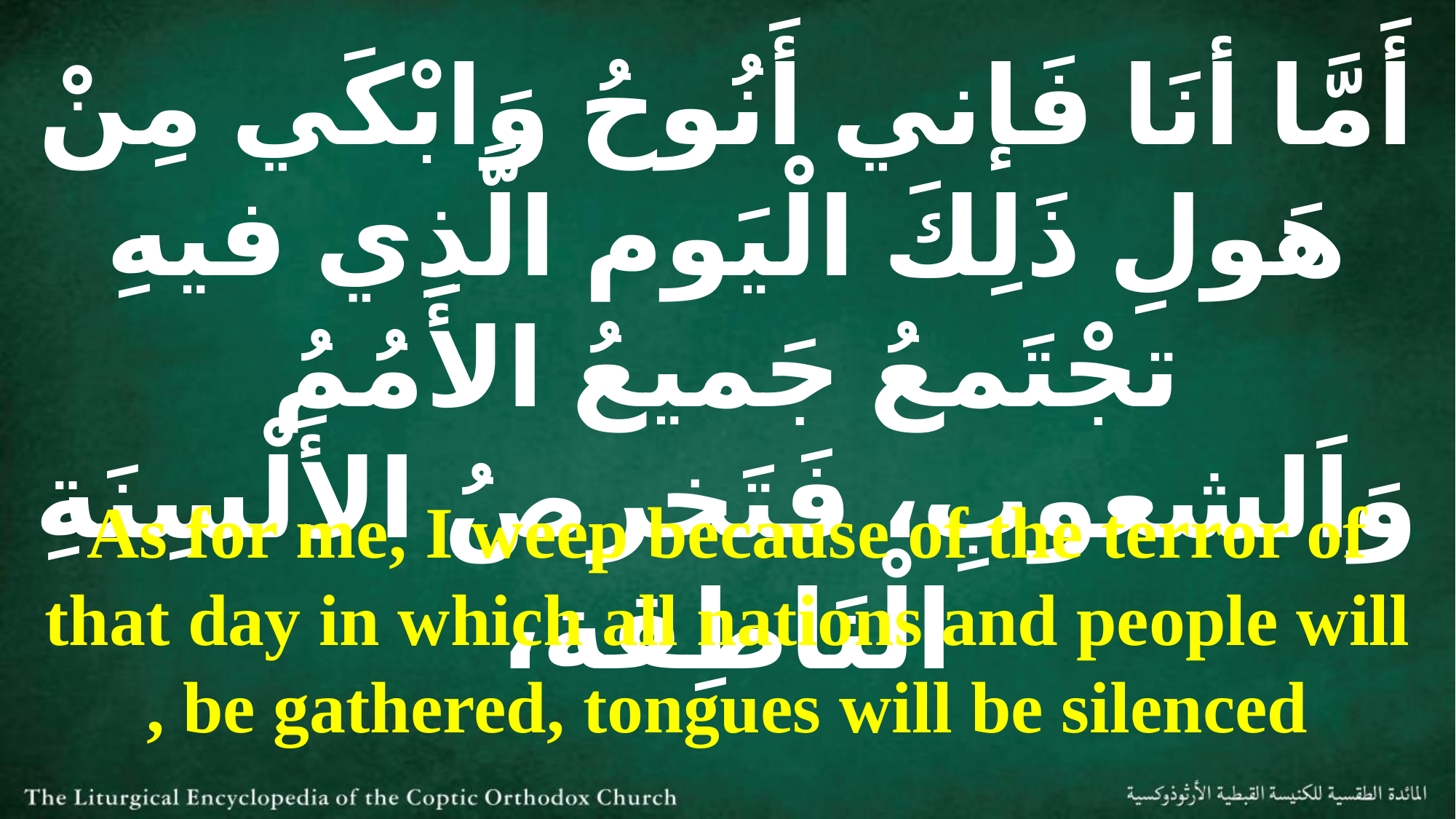

أَمَّا أنَا فَإني أَنُوحُ وَابْكَي مِنْ هَولِ ذَلِكَ الْيَوم الَّذِي فيهِ تجْتَمعُ جَميعُ الأَمُمُ وَاَلشعوبِ، فَتَخرصُ الأَلْسِنَةِ الْنَاطِقة،
As for me, I weep because of the terror of that day in which all nations and people will be gathered, tongues will be silenced ,